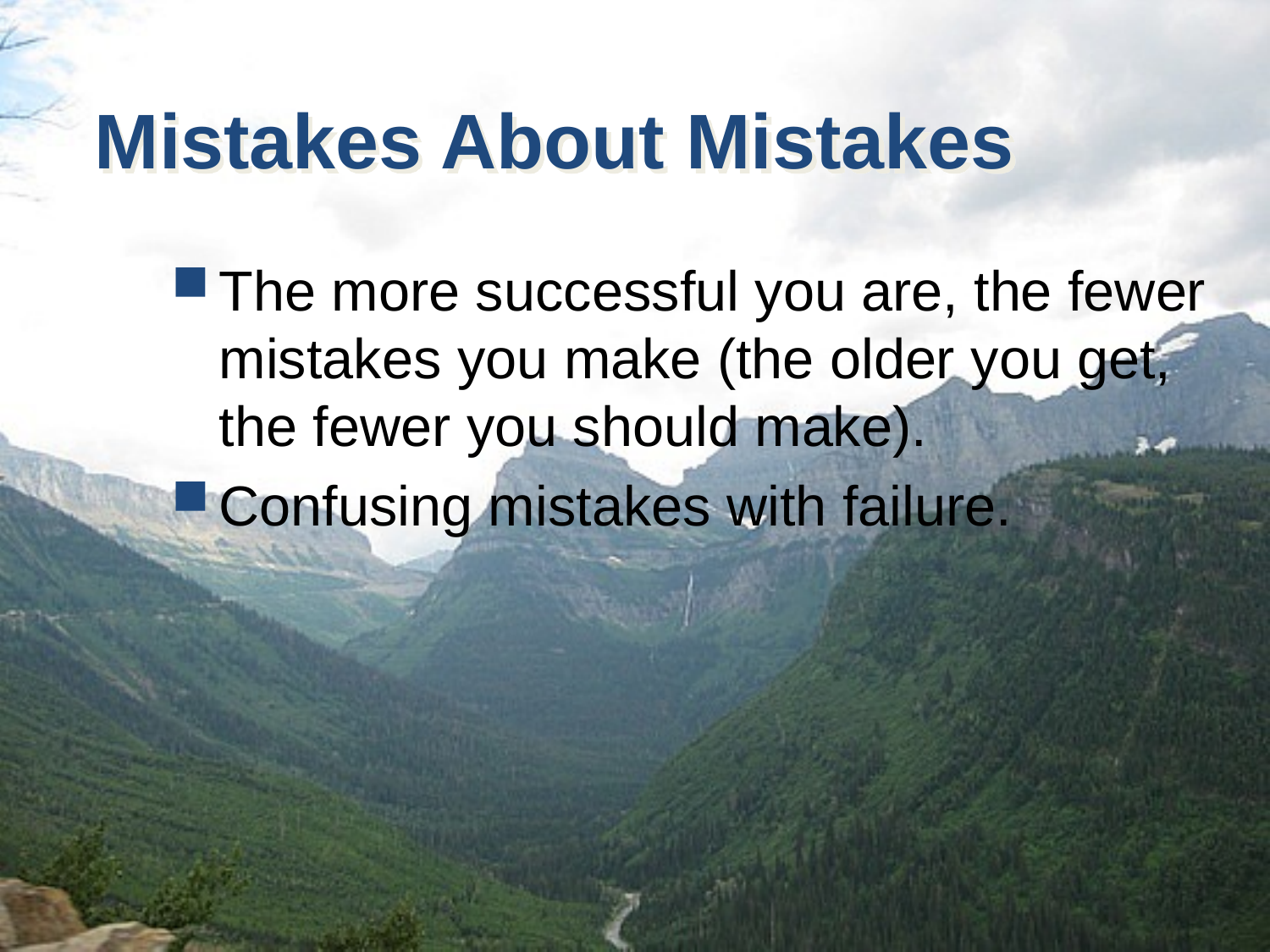

Mistakes About Mistakes
The more successful you are, the fewer mistakes you make (the older you get, the fewer you should make).
Confusing mistakes with failure.